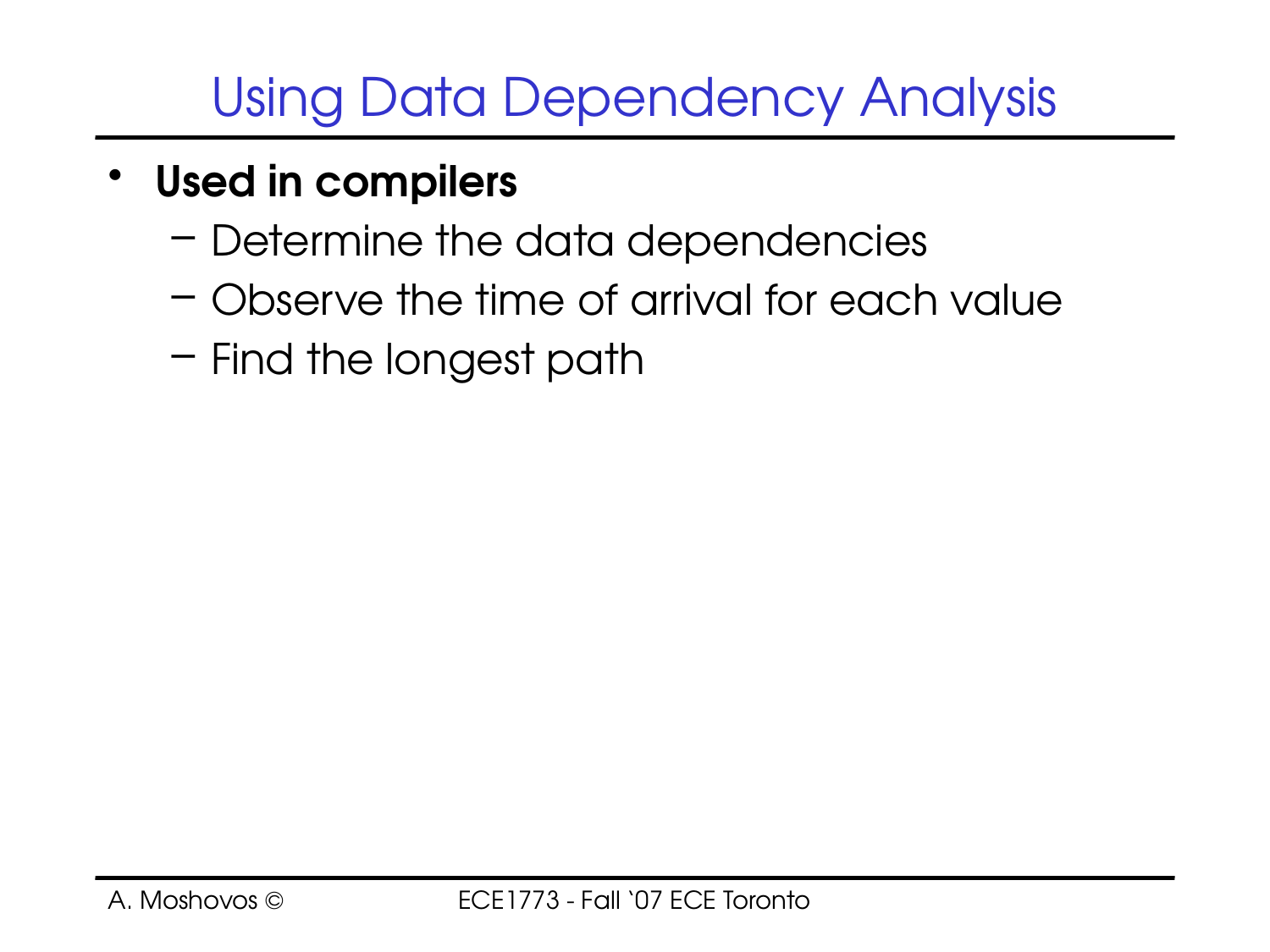

# Using Data Dependency Analysis
Used in compilers
Determine the data dependencies
Observe the time of arrival for each value
Find the longest path
A. Moshovos ©
ECE1773 - Fall ‘07 ECE Toronto